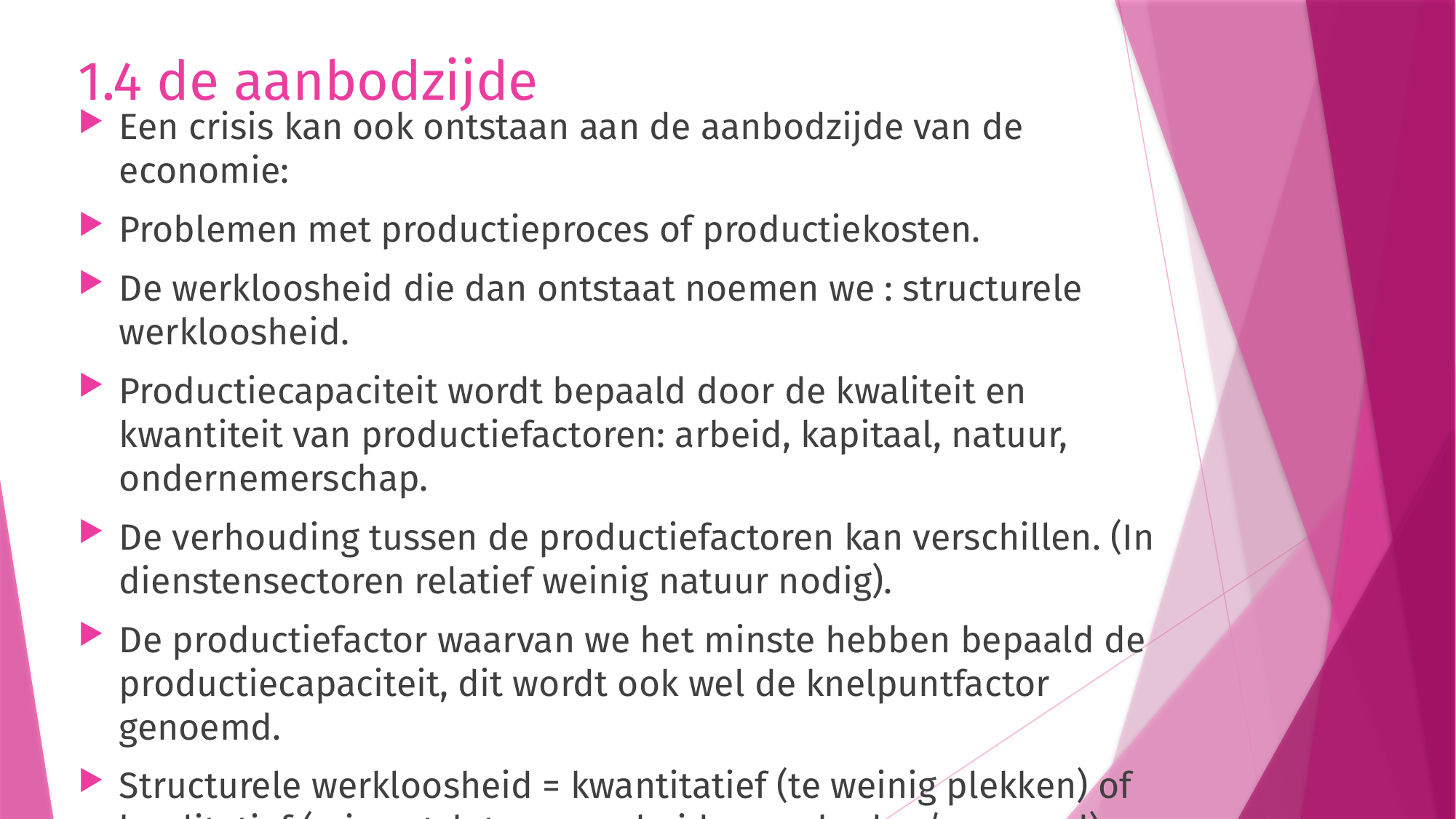

# 1.4 de aanbodzijde
Een crisis kan ook ontstaan aan de aanbodzijde van de economie:
Problemen met productieproces of productiekosten.
De werkloosheid die dan ontstaat noemen we : structurele werkloosheid.
Productiecapaciteit wordt bepaald door de kwaliteit en kwantiteit van productiefactoren: arbeid, kapitaal, natuur, ondernemerschap.
De verhouding tussen de productiefactoren kan verschillen. (In dienstensectoren relatief weinig natuur nodig).
De productiefactor waarvan we het minste hebben bepaald de productiecapaciteit, dit wordt ook wel de knelpuntfactor genoemd.
Structurele werkloosheid = kwantitatief (te weinig plekken) of kwalitatief (mismatch tussen arbeid aangeboden/gevraagd)